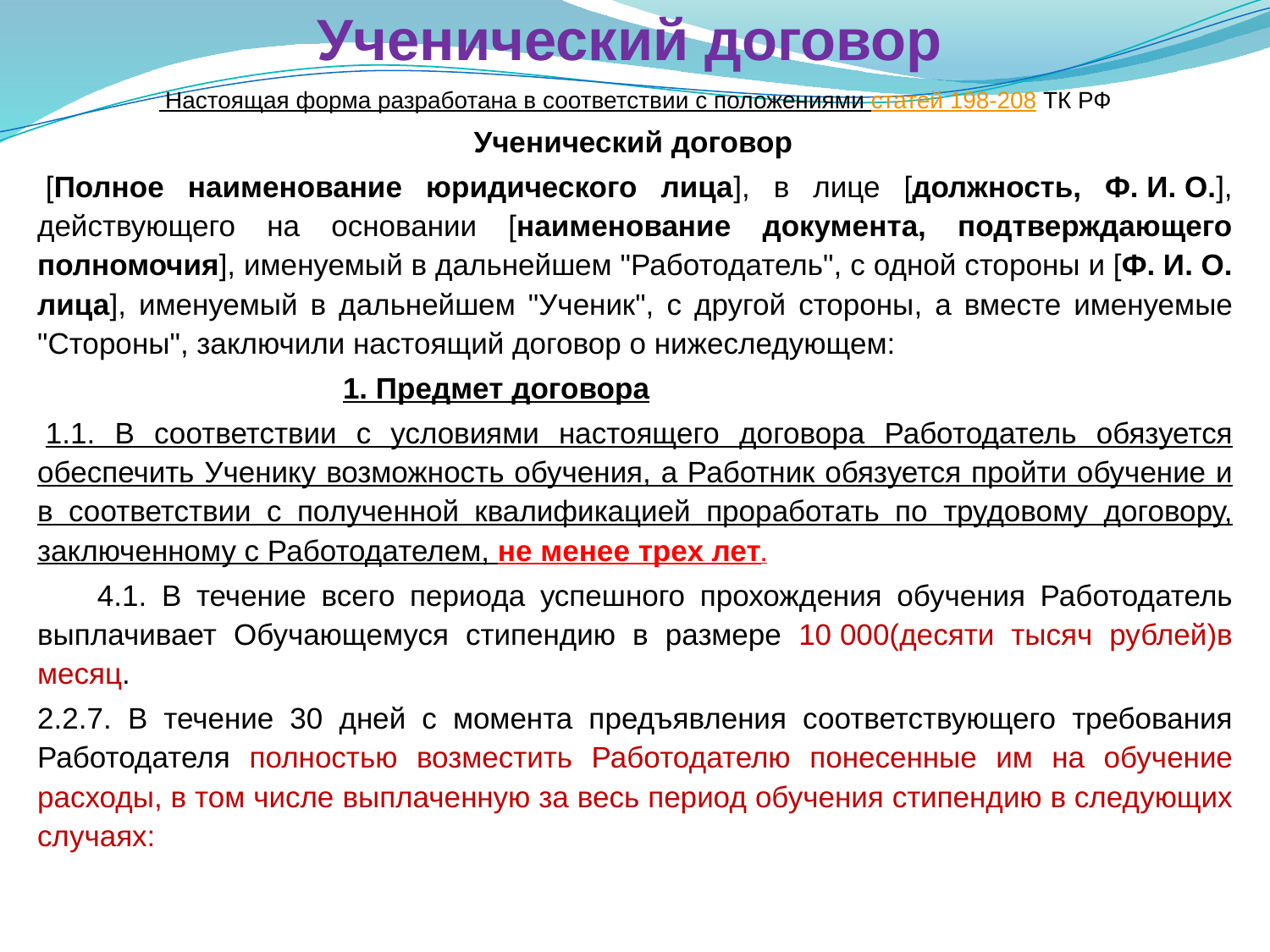

Ученический договор
 Настоящая форма разработана в соответствии с положениями статей 198-208 ТК РФ
 Ученический договор
 [Полное наименование юридического лица], в лице [должность, Ф. И. О.], действующего на основании [наименование документа, подтверждающего полномочия], именуемый в дальнейшем "Работодатель", с одной стороны и [Ф. И. О. лица], именуемый в дальнейшем "Ученик", с другой стороны, а вместе именуемые "Стороны", заключили настоящий договор о нижеследующем:
                                     1. Предмет договора
 1.1. В соответствии с условиями настоящего договора Работодатель обязуется обеспечить Ученику возможность обучения, а Работник обязуется пройти обучение и в соответствии с полученной квалификацией проработать по трудовому договору, заключенному с Работодателем, не менее трех лет.
    4.1. В течение всего периода успешного прохождения обучения Работодатель выплачивает Обучающемуся стипендию в размере 10 000(десяти тысяч рублей)в месяц.
2.2.7. В течение 30 дней с момента предъявления соответствующего требования Работодателя полностью возместить Работодателю понесенные им на обучение расходы, в том числе выплаченную за весь период обучения стипендию в следующих случаях: